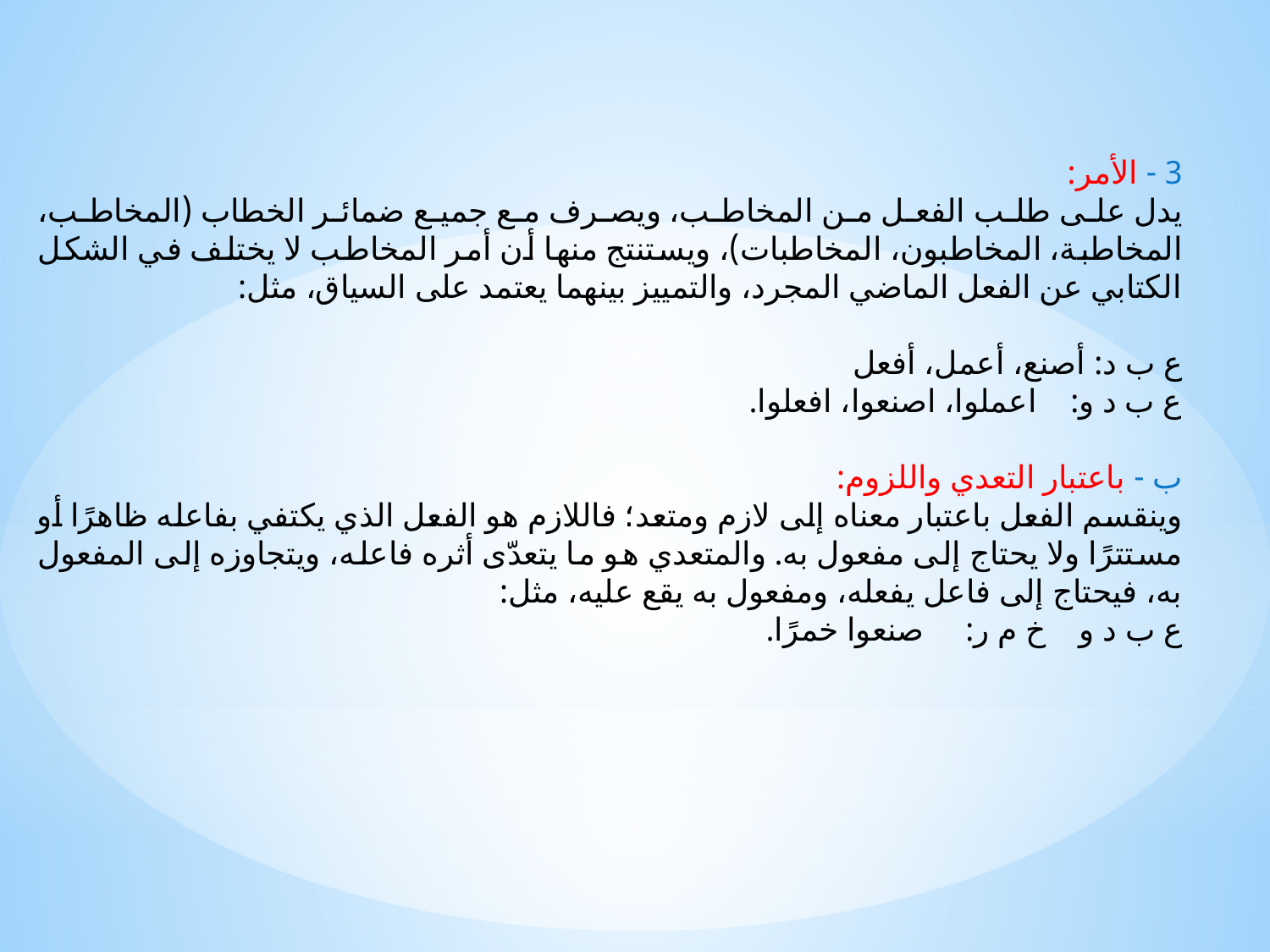

3 - الأمر:
يدل على طلب الفعل من المخاطب، ويصرف مع جميع ضمائر الخطاب (المخاطب، المخاطبة، المخاطبون، المخاطبات)، ويستنتج منها أن أمر المخاطب لا يختلف في الشكل الكتابي عن الفعل الماضي المجرد، والتمييز بينهما يعتمد على السياق، مثل:

ع ب د: 	أصنع، أعمل، أفعل
ع ب د و:    اعملوا، اصنعوا، افعلوا.

ب - باعتبار التعدي واللزوم:
وينقسم الفعل باعتبار معناه إلى لازم ومتعد؛ فاللازم هو الفعل الذي يكتفي بفاعله ظاهرًا أو مستترًا ولا يحتاج إلى مفعول به. والمتعدي هو ما يتعدّى أثره فاعله، ويتجاوزه إلى المفعول به، فيحتاج إلى فاعل يفعله، ومفعول به يقع عليه، مثل:
ع ب د و    خ م ر:     صنعوا خمرًا.